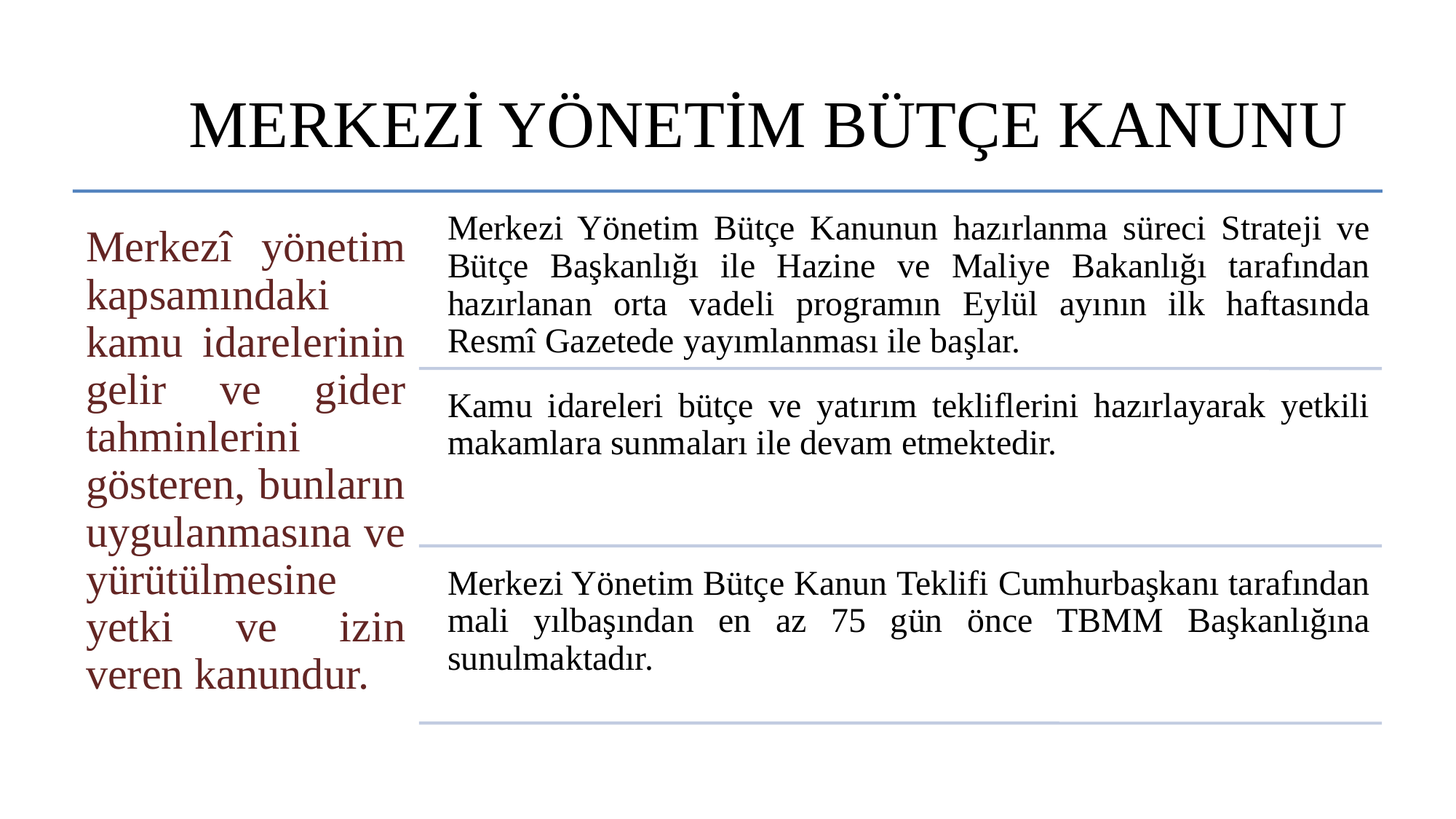

# MERKEZİ YÖNETİM BÜTÇE KANUNU
Merkezî yönetim kapsamındaki kamu idarelerinin gelir ve gider tahminlerini gösteren, bunların uygulanmasına ve yürütülmesine yetki ve izin veren kanundur.
Merkezi Yönetim Bütçe Kanunun hazırlanma süreci Strateji ve Bütçe Başkanlığı ile Hazine ve Maliye Bakanlığı tarafından hazırlanan orta vadeli programın Eylül ayının ilk haftasında Resmî Gazetede yayımlanması ile başlar.
Kamu idareleri bütçe ve yatırım tekliflerini hazırlayarak yetkili makamlara sunmaları ile devam etmektedir.
Merkezi Yönetim Bütçe Kanun Teklifi Cumhurbaşkanı tarafından mali yılbaşından en az 75 gün önce TBMM Başkanlığına sunulmaktadır.